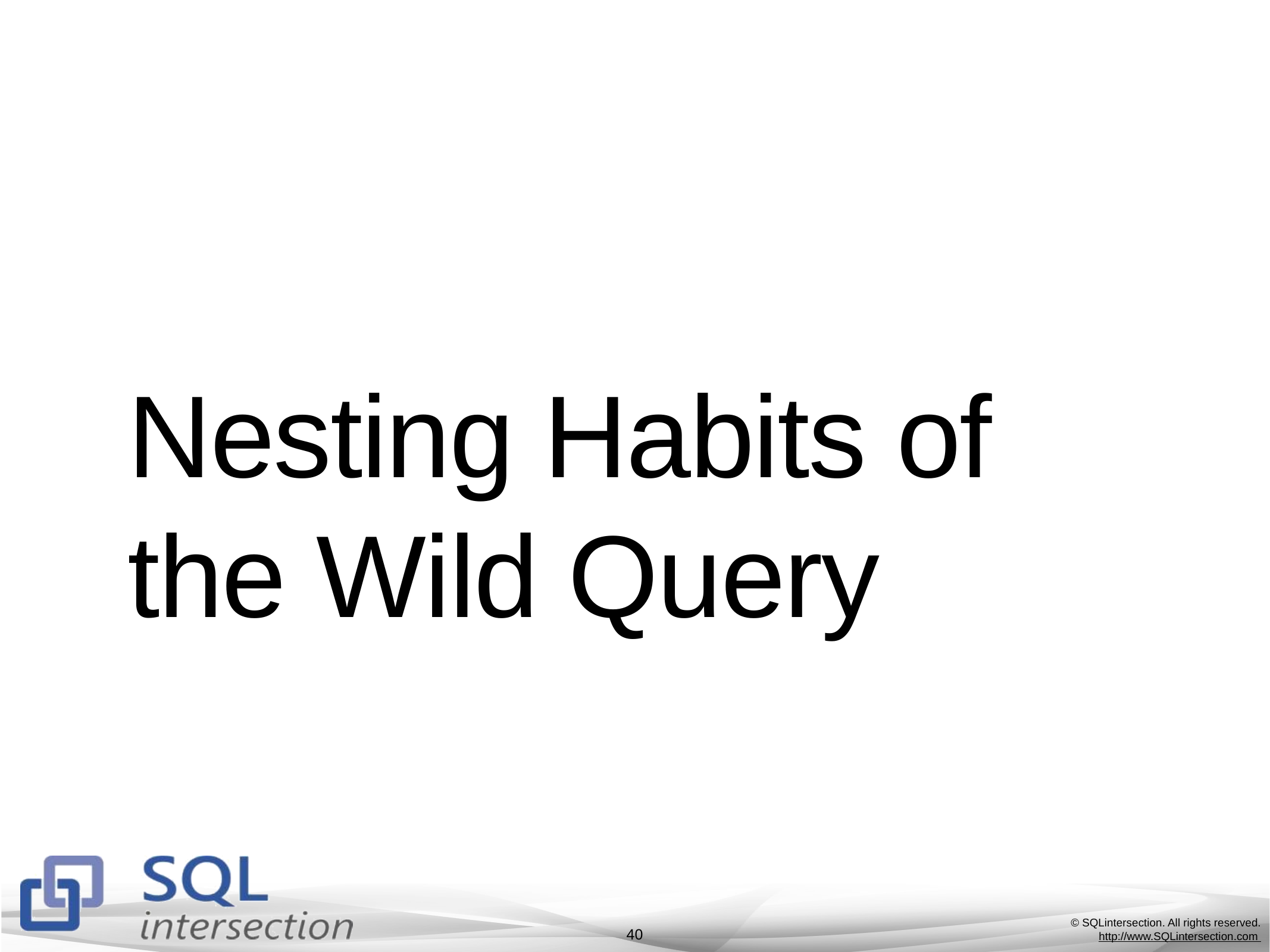

# Nesting Habits of the Wild Query